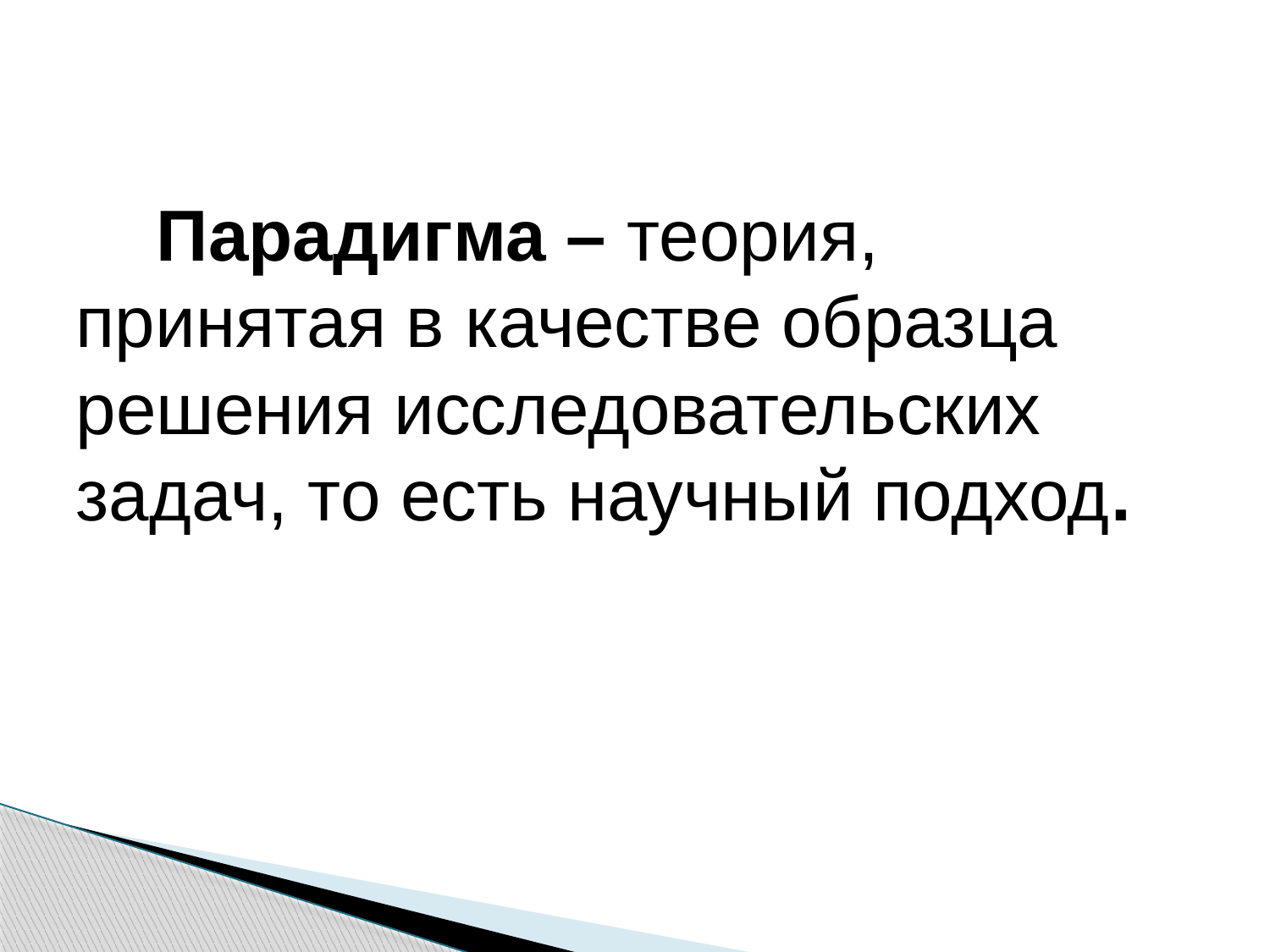

# Парадигма – теория, принятая в качестве образца решения исследовательских задач, то есть научный подход.